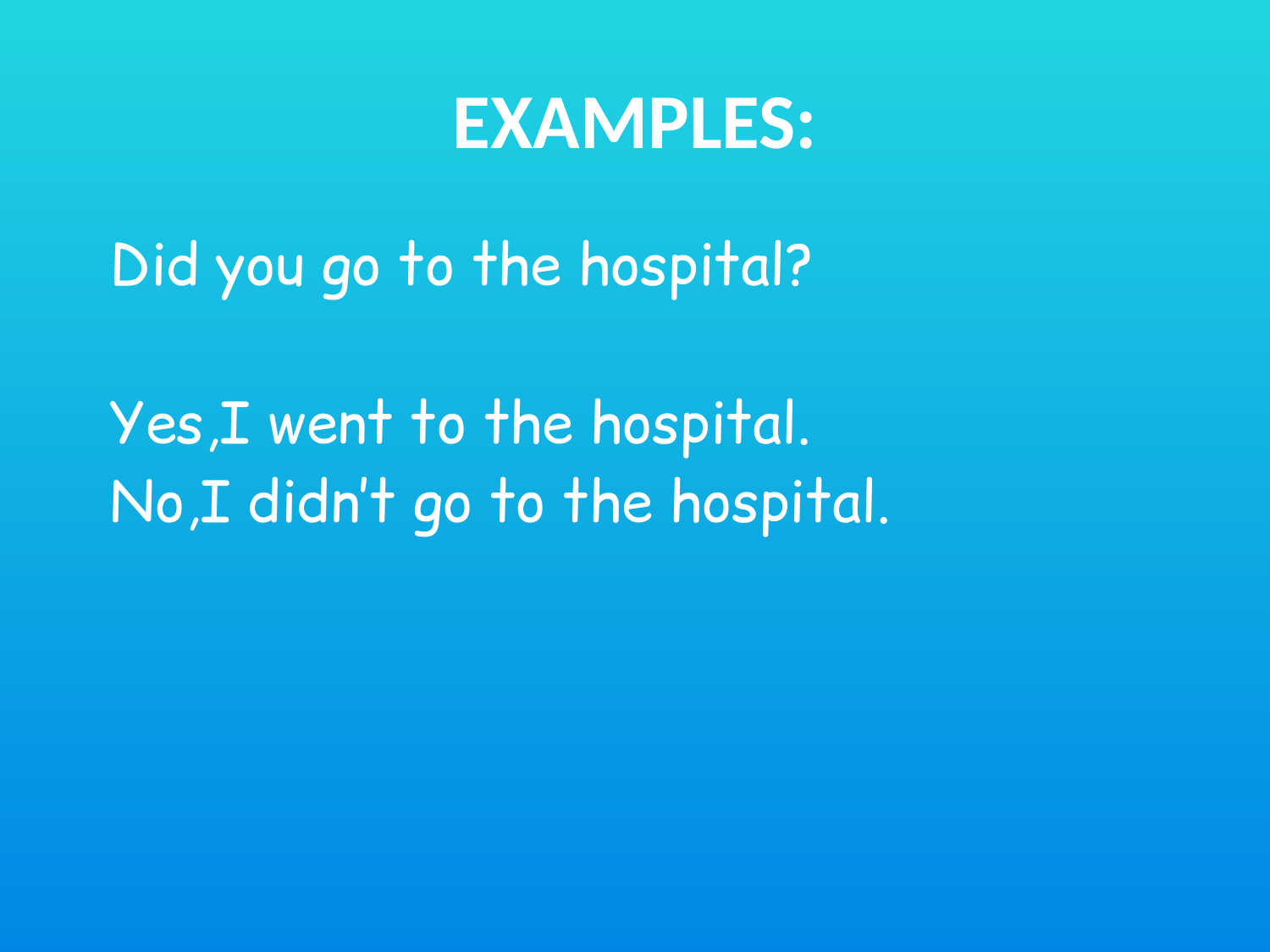

# EXAMPLES:
  Did you go to the hospital?

  Yes,I went to the hospital.
  No,I didn’t go to the hospital.